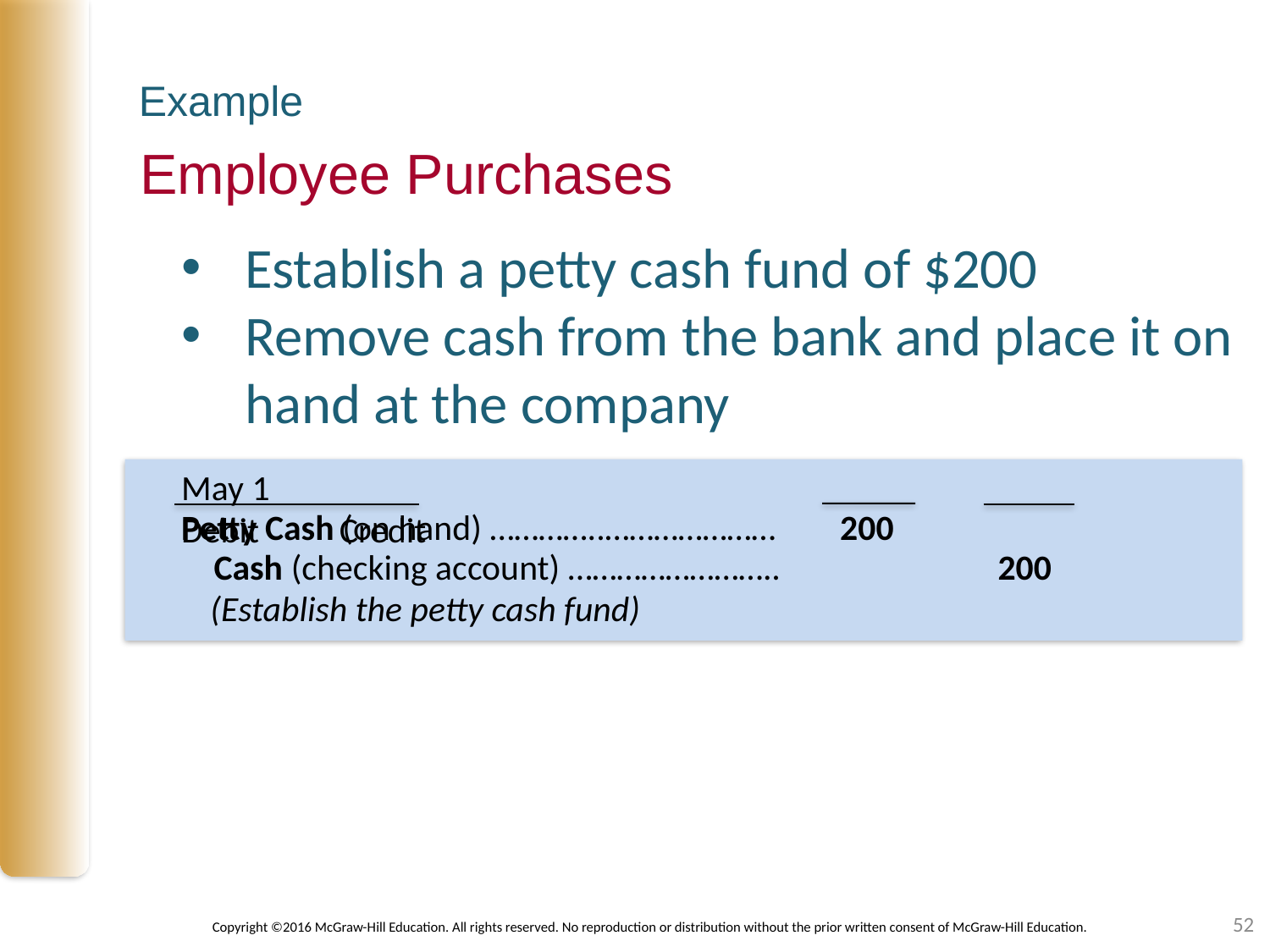

Example
Employee Purchases
Establish a petty cash fund of $200
Remove cash from the bank and place it on hand at the company

May 1							                 Debit          Credit
Petty Cash (on hand) …………..…………………        200
Cash (checking account) ……………………..                           200
(Establish the petty cash fund)
52
Copyright ©2016 McGraw-Hill Education. All rights reserved. No reproduction or distribution without the prior written consent of McGraw-Hill Education.